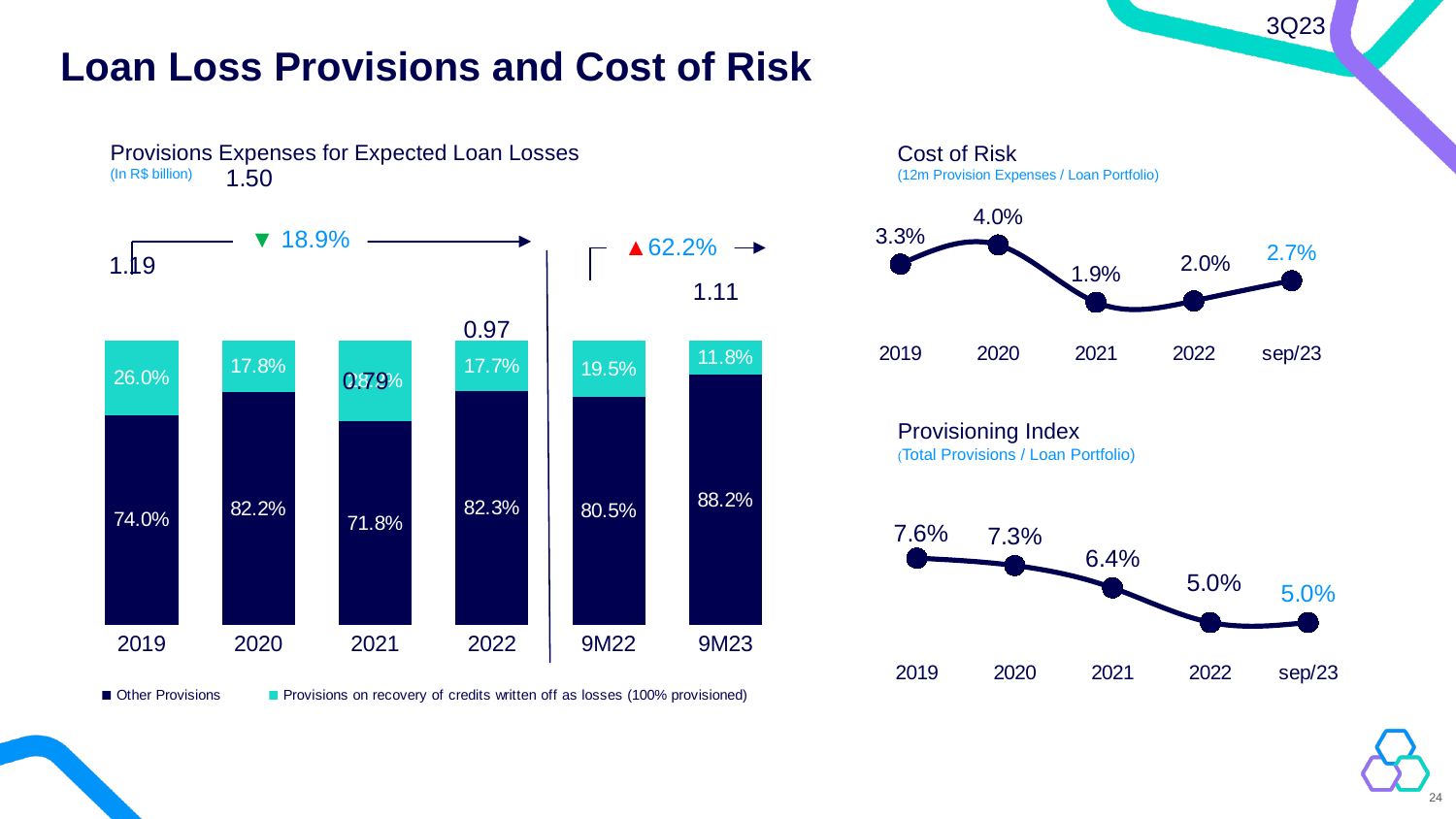

3Q23
Loan Loss Provisions and Cost of Risk
Provisions Expenses for Expected Loan Losses
(In R$ billion)
Cost of Risk
(12m Provision Expenses / Loan Portfolio)

### Chart

| Category | Other Provisions | Provisions on recovery of credits written off as losses (100% provisioned) | Total |
|---|---|---|---|
| 2019 | 0.7401563228243572 | 0.25984367717564283 | 1.1939000000000002 |
| 2020 | 0.8215574259673659 | 0.17844257403263403 | 1.5015 |
| 2021 | 0.7180747003554202 | 0.28192529964457985 | 0.7878 |
| 2022 | 0.8232682977185919 | 0.1767317022814081 | 0.9687 |
| 9M22 | 0.805 | 0.195 | 0.69 |
| 9M23 | 0.882 | 0.118 | 1.11 |

### Chart

| Category | Total |
|---|---|
| 2019 | 0.03299643199650662 |
| 2020 | 0.03992735163192911 |
| 2021 | 0.01919497100531163 |
| 2022 | 0.0197 |
| sep/23 | 0.027 |
▼ 18.9%
▲62.2%
Provisioning Index
(Total Provisions / Loan Portfolio)

### Chart

| Category | Total |
|---|---|
| 2019 | 0.076 |
| 2020 | 0.073 |
| 2021 | 0.064 |
| 2022 | 0.05 |
| sep/23 | 0.05 |
24